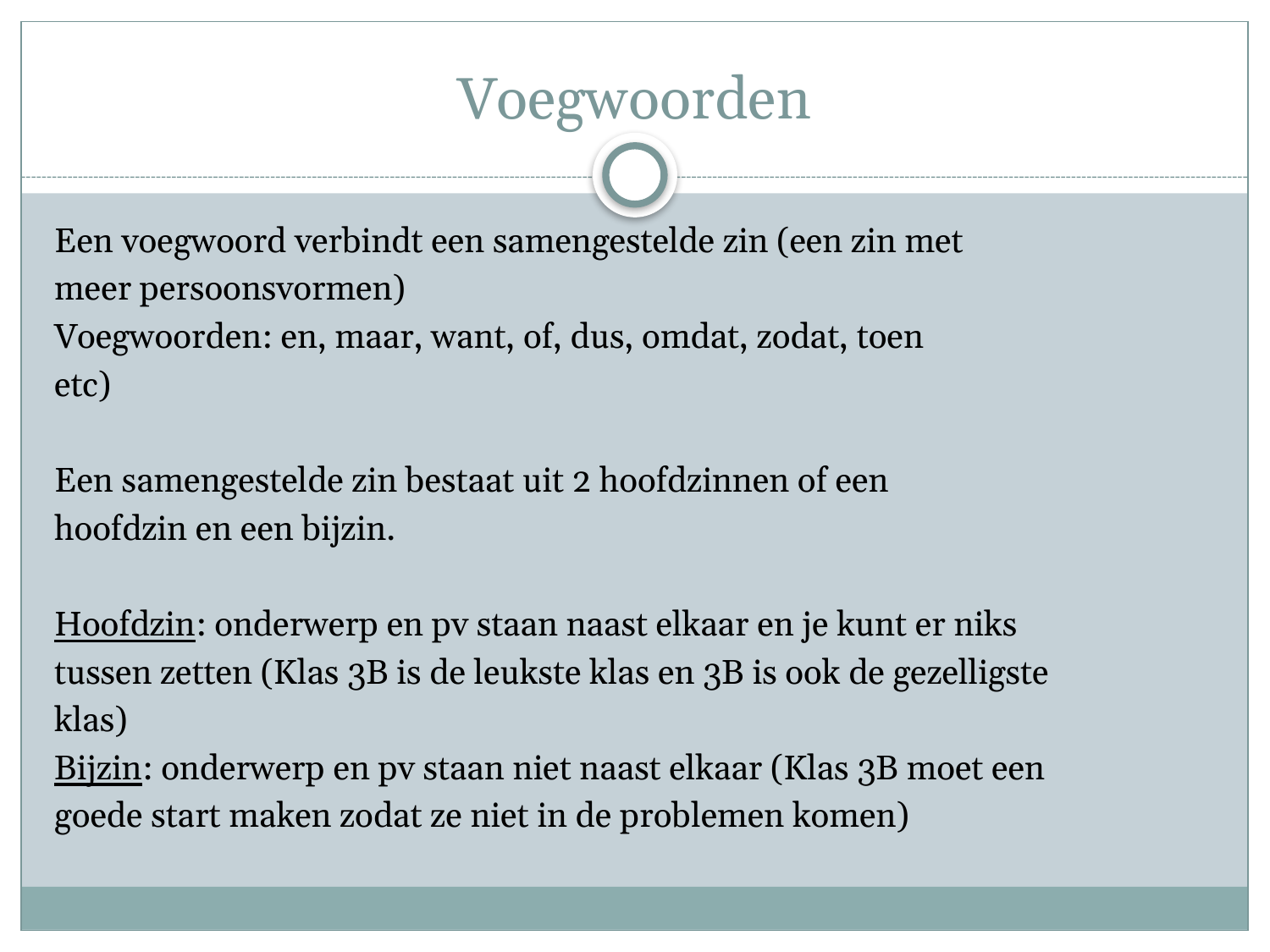

# Voegwoorden
Een voegwoord verbindt een samengestelde zin (een zin met
meer persoonsvormen)
Voegwoorden: en, maar, want, of, dus, omdat, zodat, toen
etc)

Een samengestelde zin bestaat uit 2 hoofdzinnen of een
hoofdzin en een bijzin.

Hoofdzin: onderwerp en pv staan naast elkaar en je kunt er niks
tussen zetten (Klas 3B is de leukste klas en 3B is ook de gezelligste
klas)
Bijzin: onderwerp en pv staan niet naast elkaar (Klas 3B moet een
goede start maken zodat ze niet in de problemen komen)